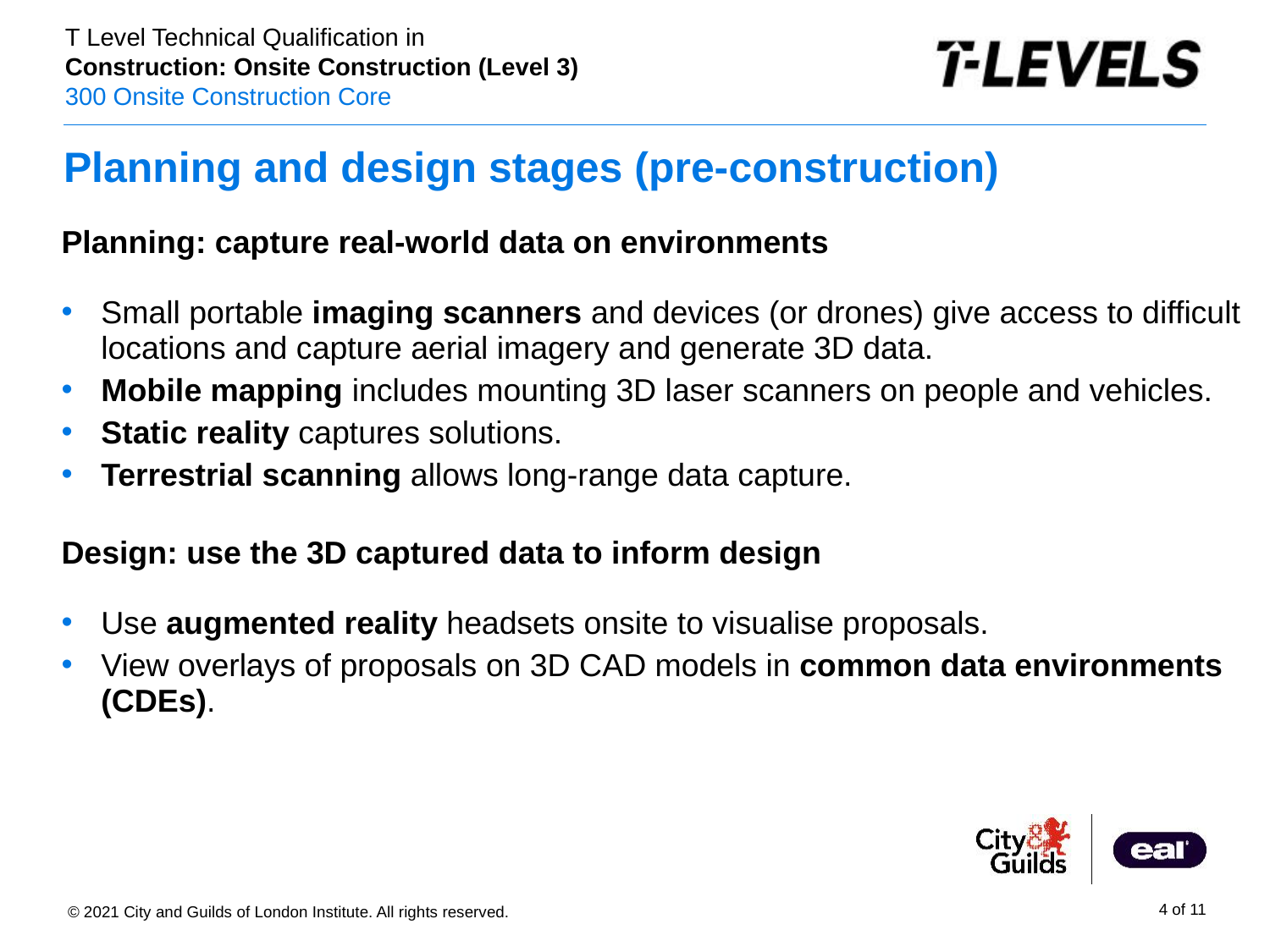

# Planning and design stages (pre-construction)
Planning: capture real-world data on environments

Small portable imaging scanners and devices (or drones) give access to difficult locations and capture aerial imagery and generate 3D data.
Mobile mapping includes mounting 3D laser scanners on people and vehicles.
Static reality captures solutions.
Terrestrial scanning allows long-range data capture.

Design: use the 3D captured data to inform design

Use augmented reality headsets onsite to visualise proposals.
View overlays of proposals on 3D CAD models in common data environments (CDEs).